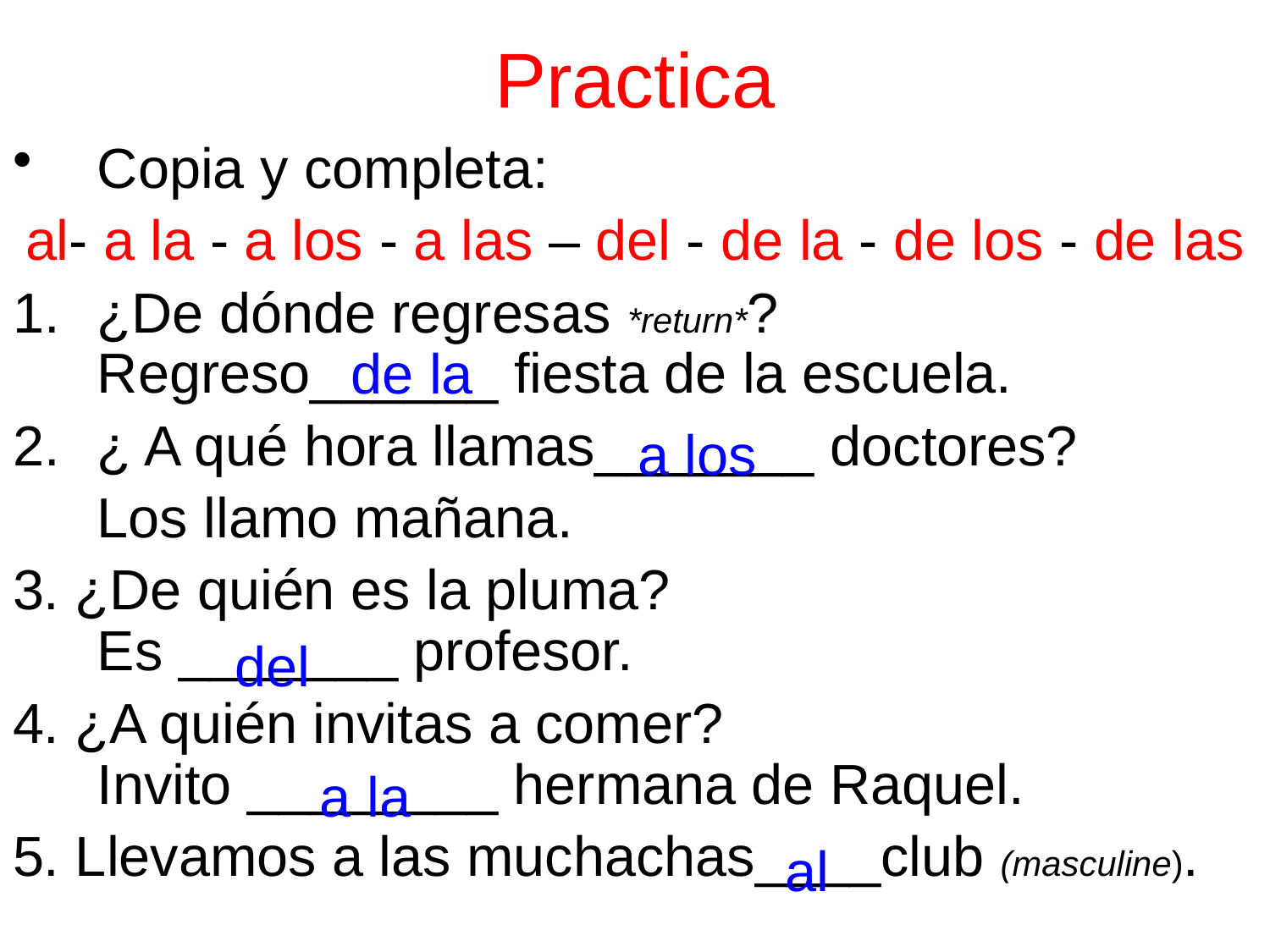

# Practica
Copia y completa:
al- a la - a los - a las – del - de la - de los - de las
¿De dónde regresas *return*?
Regreso______ fiesta de la escuela.
¿ A qué hora llamas_______ doctores?
	Los llamo mañana.
3. ¿De quién es la pluma?
Es _______ profesor.
4. ¿A quién invitas a comer?
Invito ________ hermana de Raquel.
5. Llevamos a las muchachas____club (masculine).
de la
a los
del
a la
al